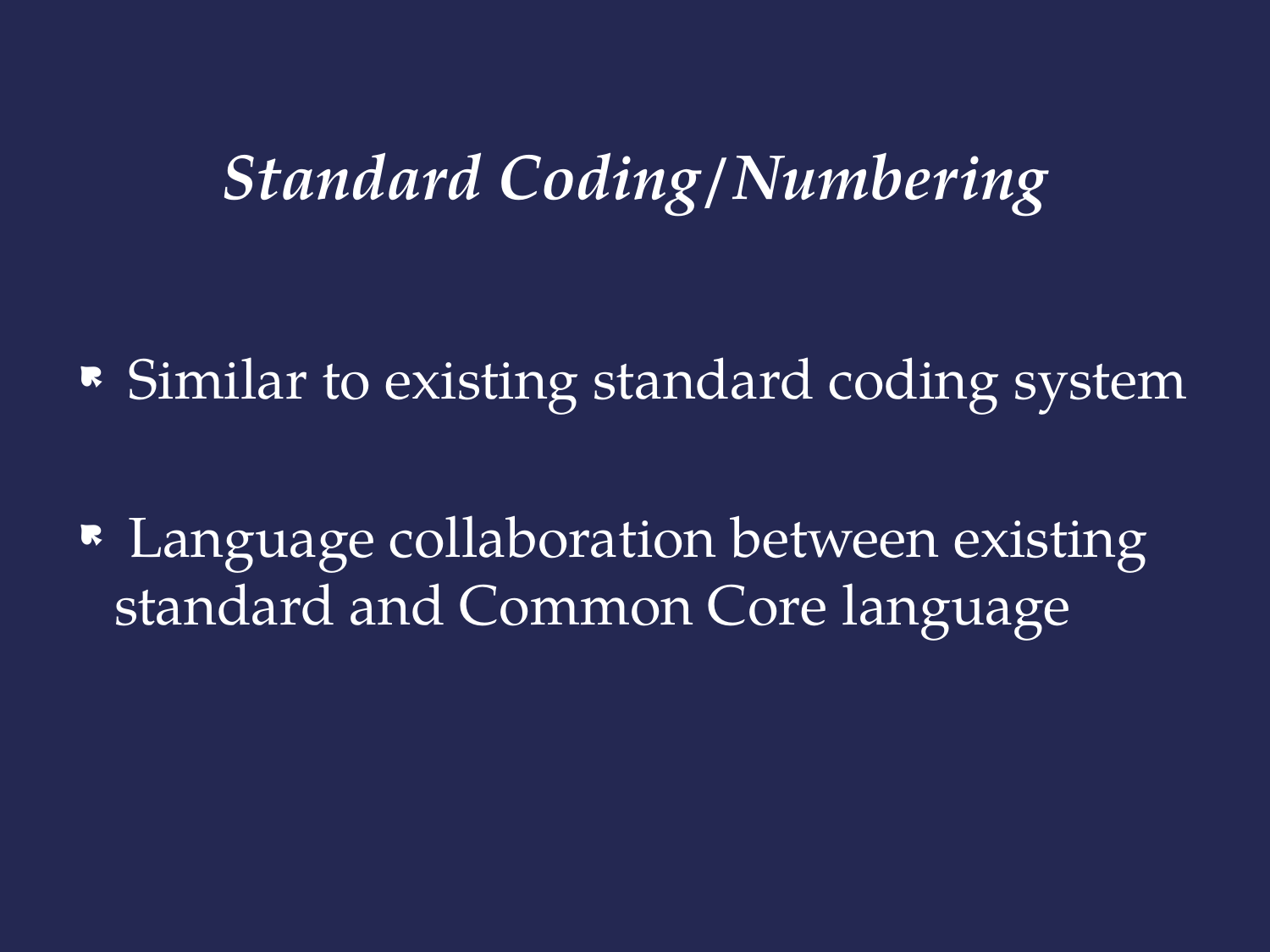

# Standard Coding/Numbering
 Similar to existing standard coding system

 Language collaboration between existing standard and Common Core language